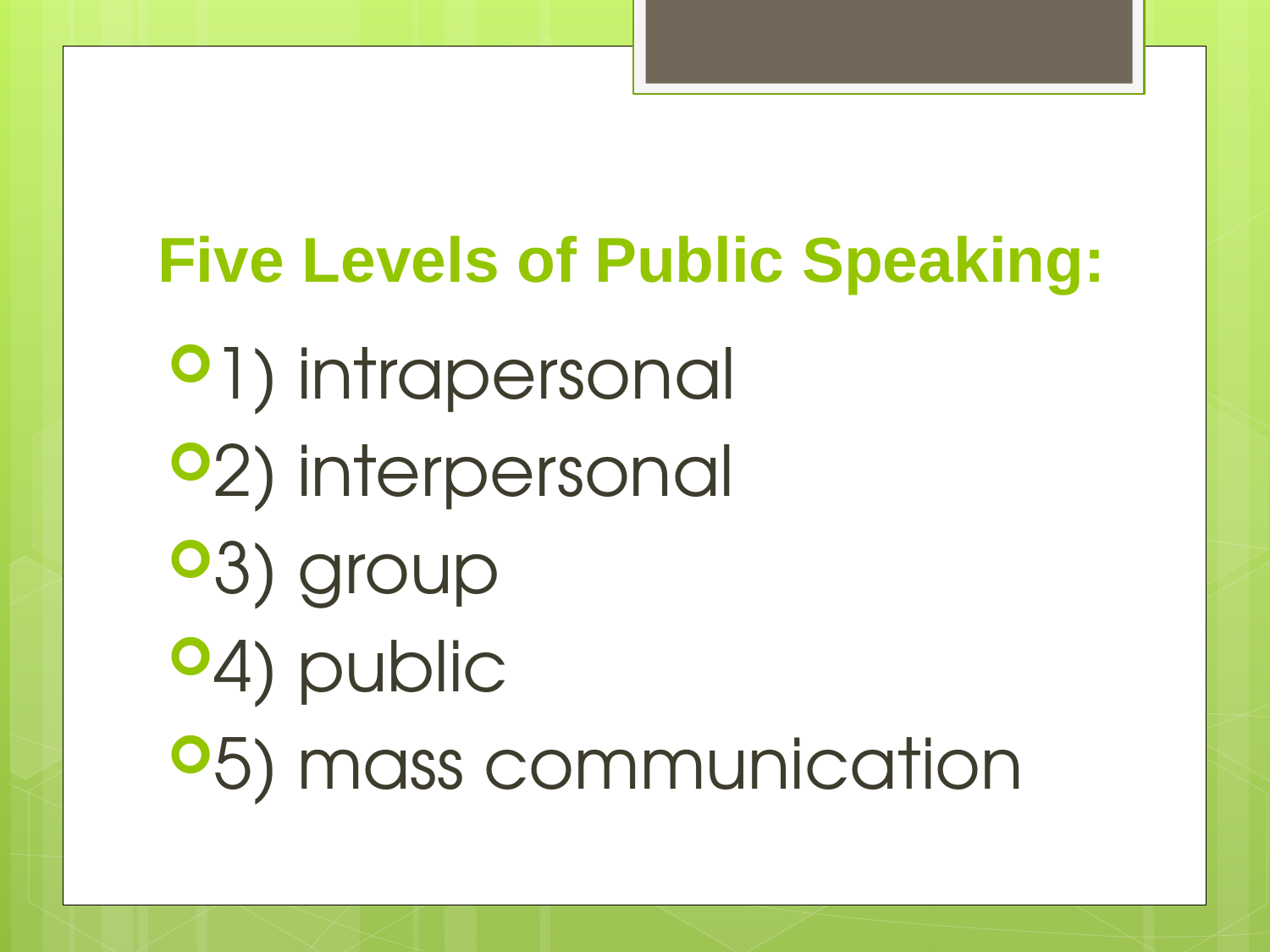

# Five Levels of Public Speaking:
1) intrapersonal
2) interpersonal
3) group
4) public
5) mass communication